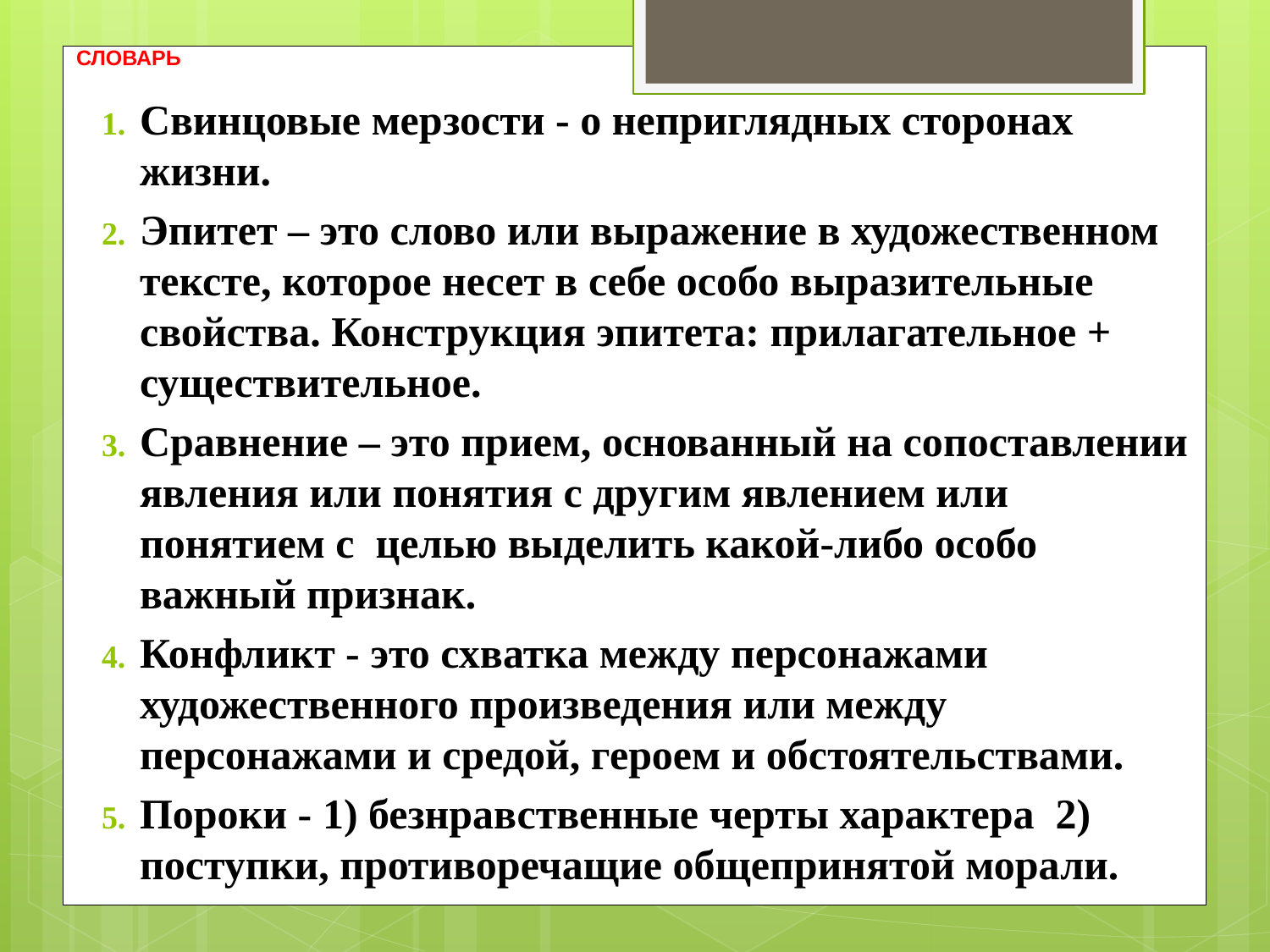

# СЛОВАРЬ
Свинцовые мерзости - о неприглядных сторонах жизни.
Эпитет – это слово или выражение в художественном тексте, которое несет в себе особо выразительные свойства. Конструкция эпитета: прилагательное + существительное.
Сравнение – это прием, основанный на сопоставлении явления или понятия с другим явлением или понятием с  целью выделить какой-либо особо важный признак.
Конфликт - это схватка между персонажами художественного произведения или между персонажами и средой, героем и обстоятельствами.
Пороки - 1) безнравственные черты характера  2) поступки, противоречащие общепринятой морали.